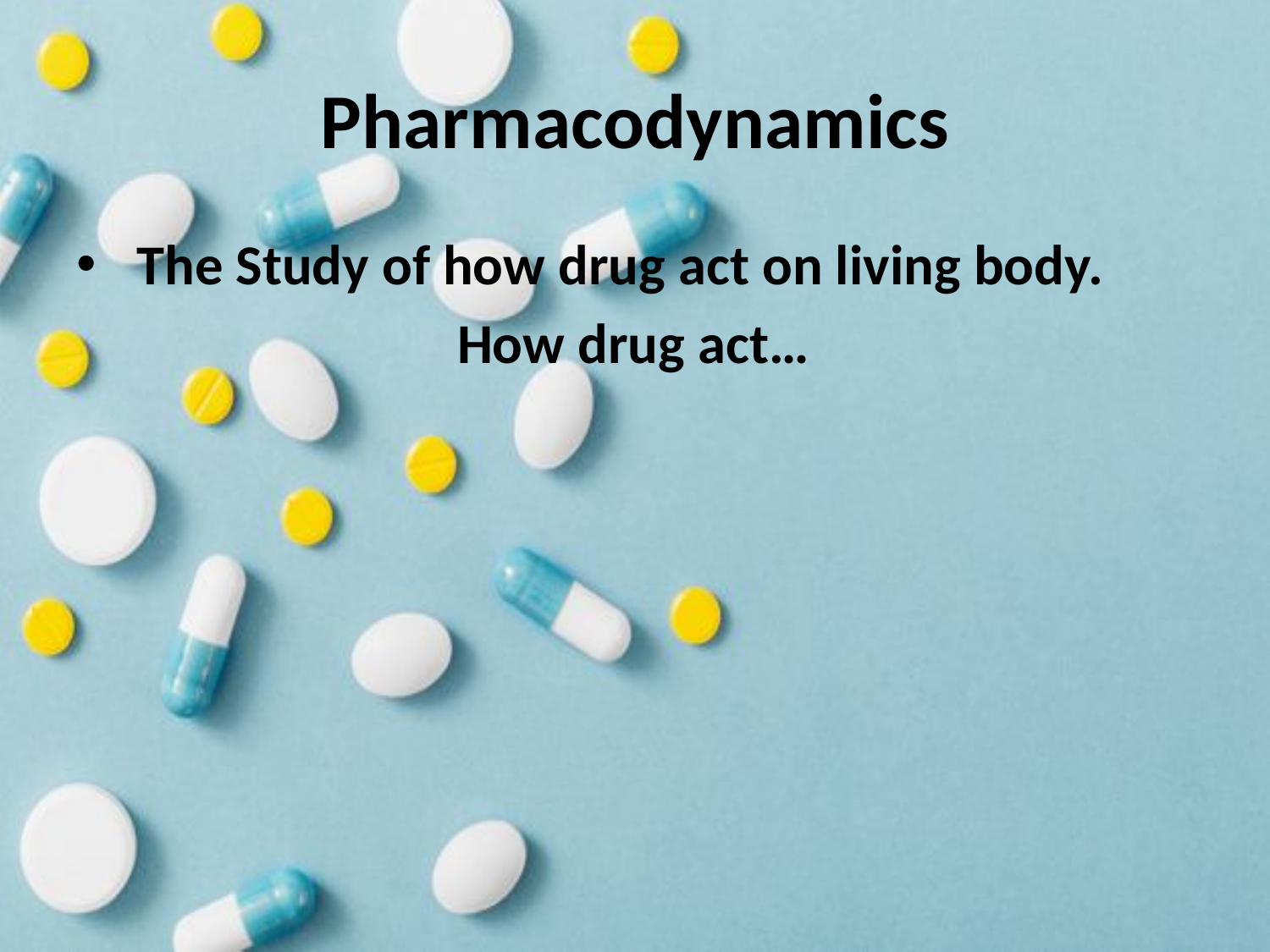

# Pharmacodynamics
 The Study of how drug act on living body.
                              How drug act…